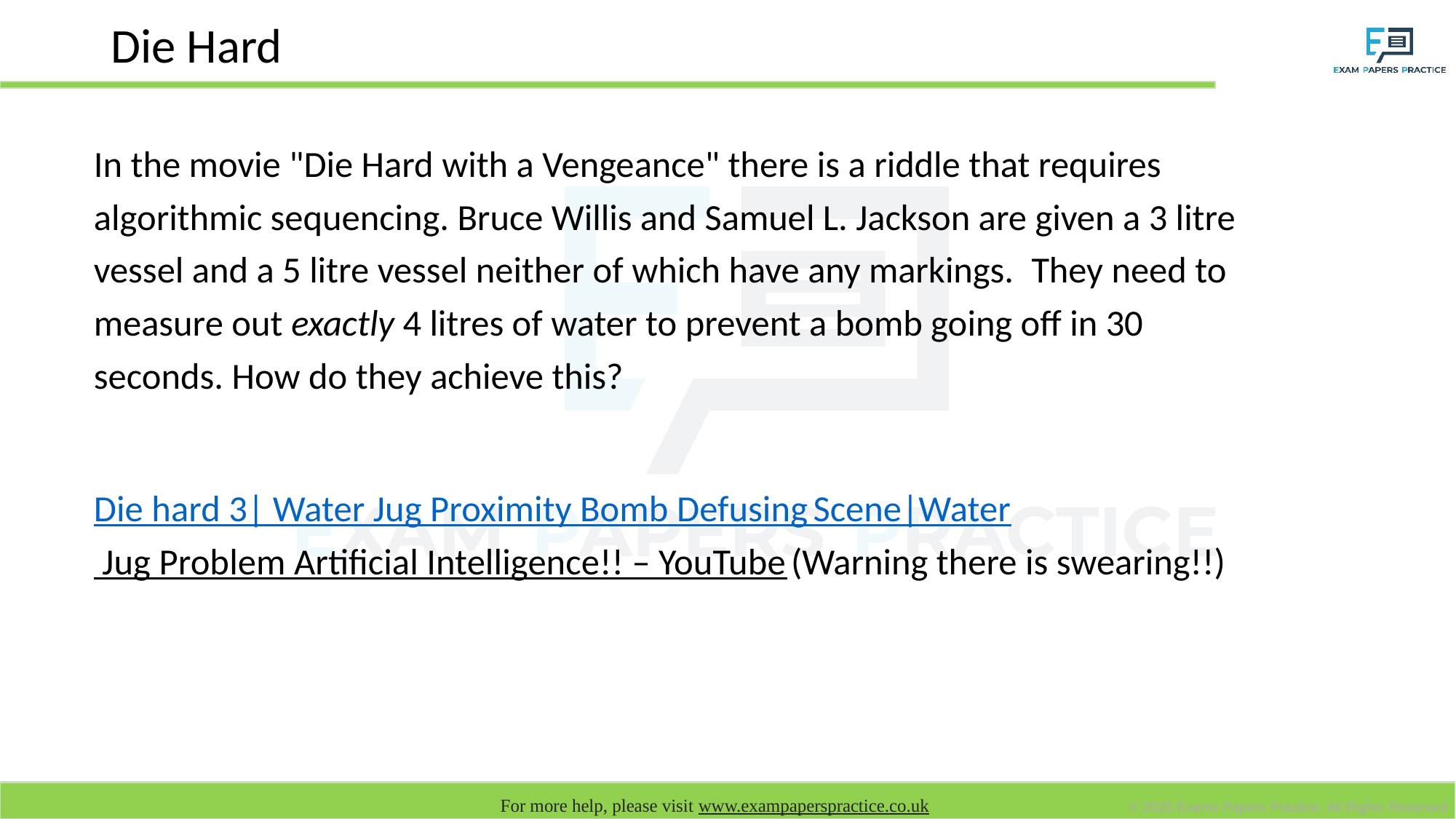

# Die Hard
In the movie "Die Hard with a Vengeance" there is a riddle that requires algorithmic sequencing. Bruce Willis and Samuel L. Jackson are given a 3 litre vessel and a 5 litre vessel neither of which have any markings.  They need to measure out exactly 4 litres of water to prevent a bomb going off in 30 seconds. How do they achieve this?

Die hard 3| Water Jug Proximity Bomb Defusing Scene|Water Jug Problem Artificial Intelligence!! – YouTube (Warning there is swearing!!)